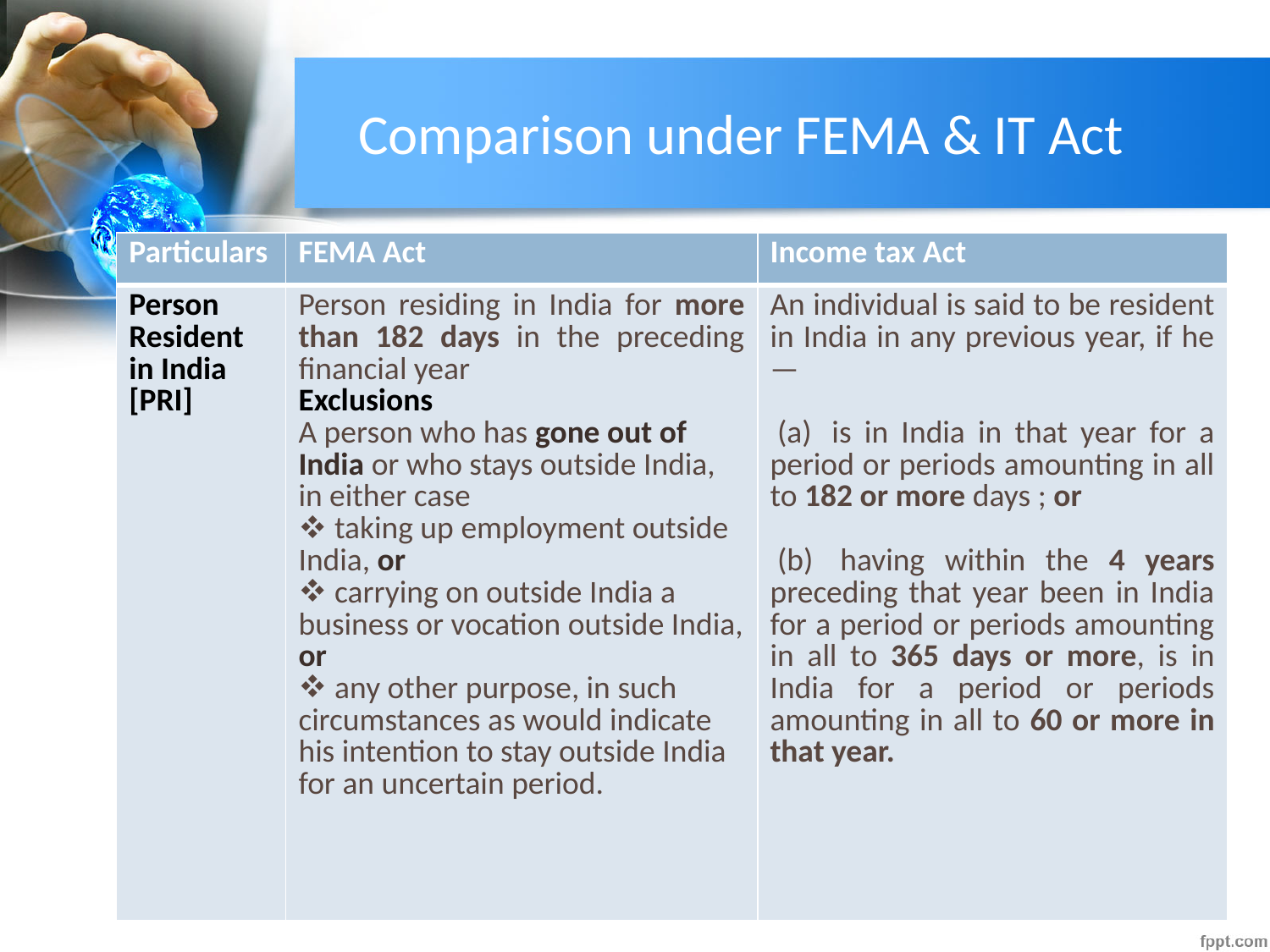

# Comparison under FEMA & IT Act
| Particulars | FEMA Act | Income tax Act |
| --- | --- | --- |
| Person Resident in India [PRI] | Person residing in India for more than 182 days in the preceding financial year Exclusions A person who has gone out of India or who stays outside India, in either case taking up employment outside India, or carrying on outside India a business or vocation outside India, or any other purpose, in such circumstances as would indicate his intention to stay outside India for an uncertain period. | An individual is said to be resident in India in any previous year, if he—  (a)  is in India in that year for a period or periods amounting in all to 182 or more days ; or  (b)  having within the 4 years preceding that year been in India for a period or periods amounting in all to 365 days or more, is in India for a period or periods amounting in all to 60 or more in that year. |